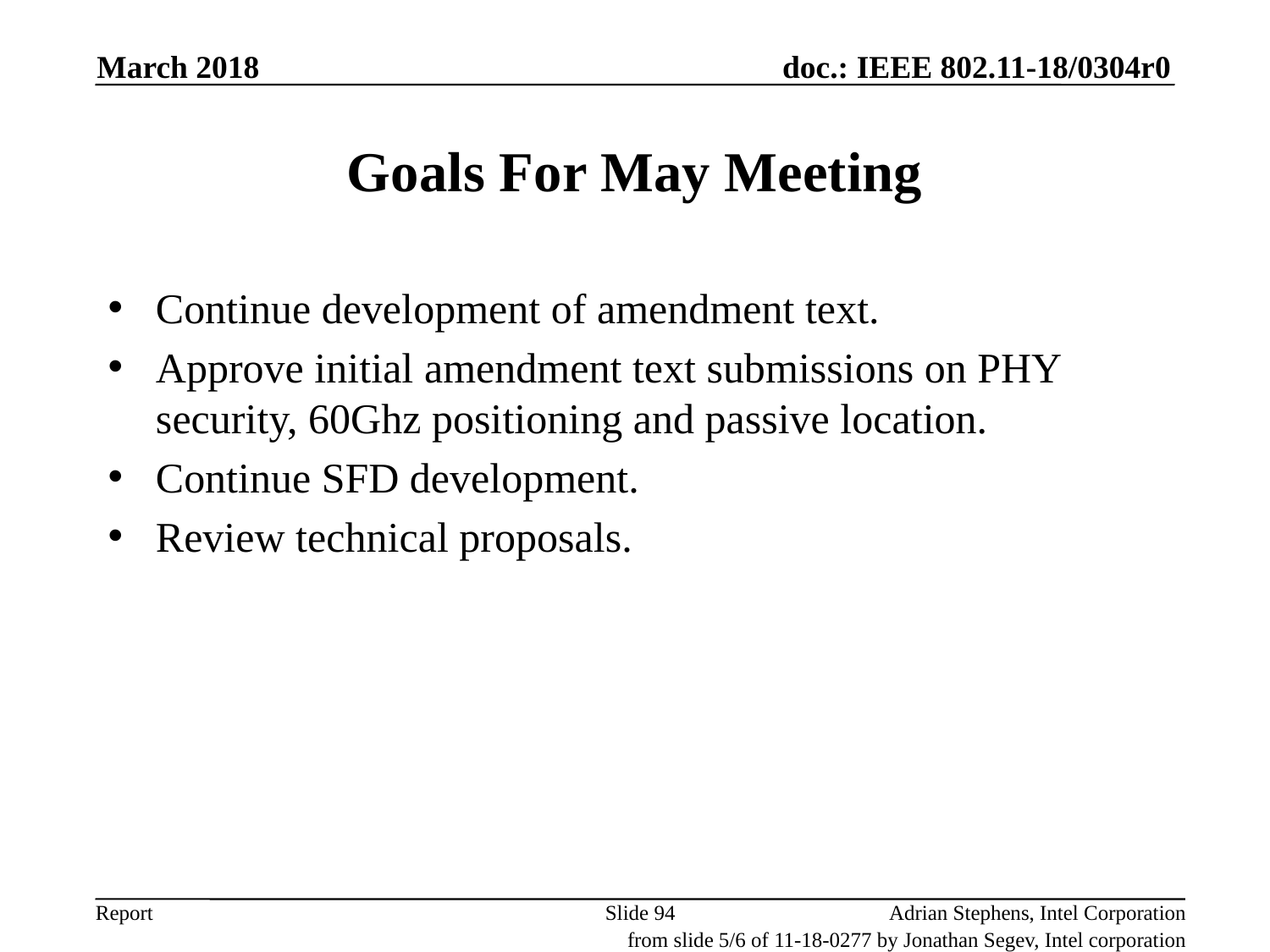

March 2018
# Goals For May Meeting
Continue development of amendment text.
Approve initial amendment text submissions on PHY security, 60Ghz positioning and passive location.
Continue SFD development.
Review technical proposals.
Slide 94
Adrian Stephens, Intel Corporation
from slide 5/6 of 11-18-0277 by Jonathan Segev, Intel corporation